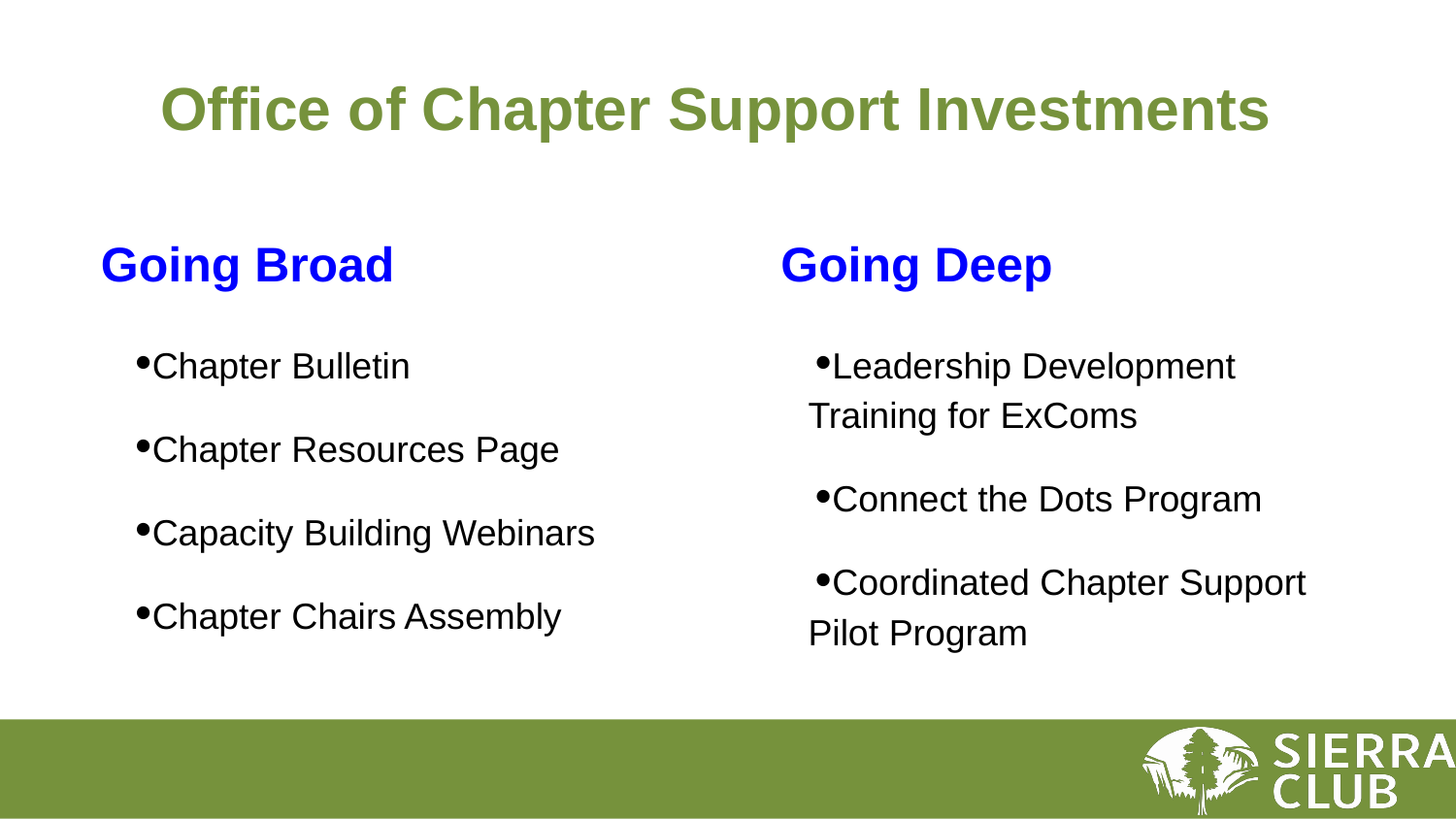

# Office of Chapter Support Investments
 Going Broad

Chapter Bulletin

Chapter Resources Page

Capacity Building Webinars

Chapter Chairs Assembly

 Going Deep

Leadership Development Training for ExComs

Connect the Dots Program

Coordinated Chapter Support Pilot Program